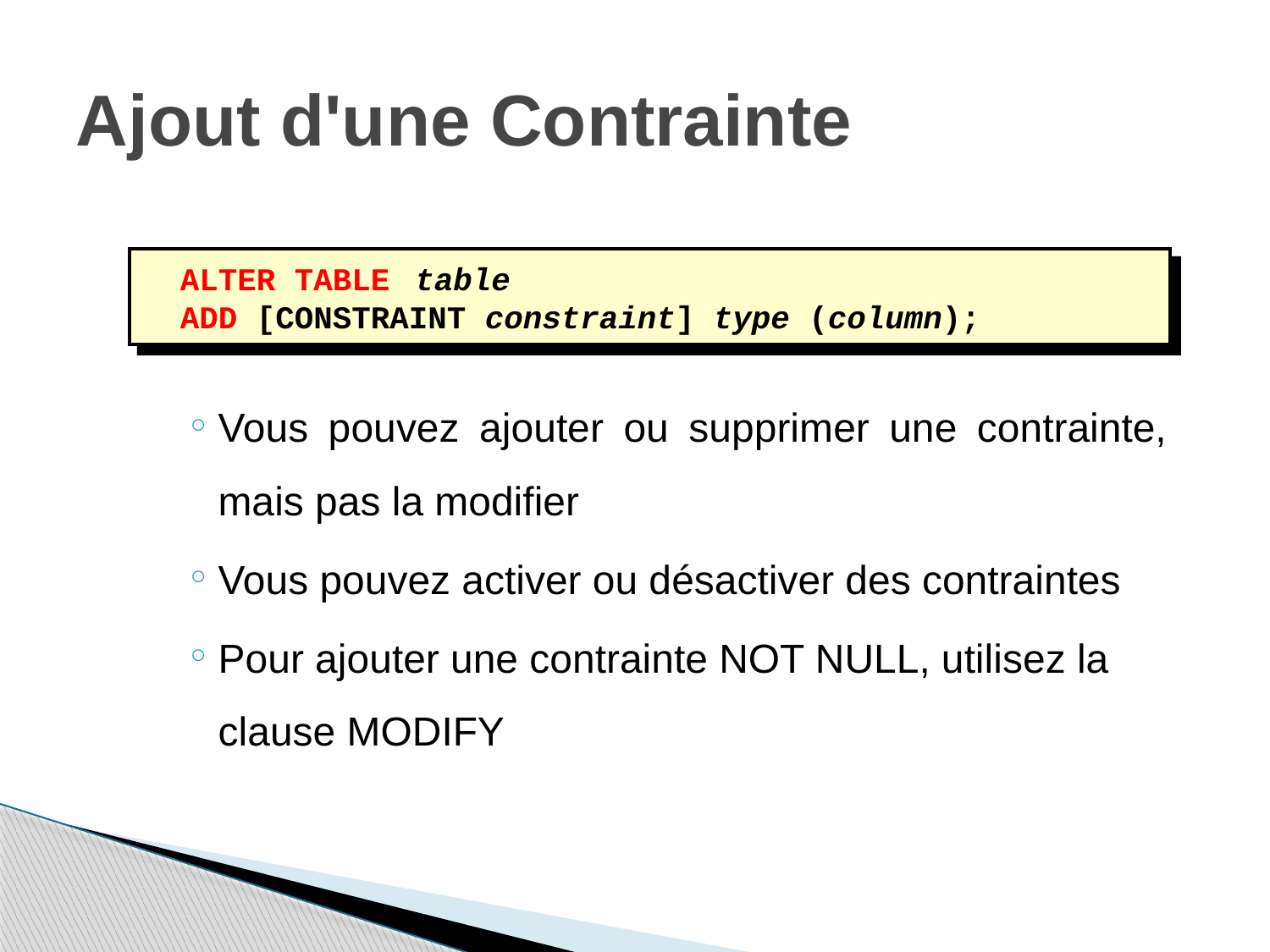

# Ajout d'une Contrainte
  ALTER TABLE	 table
  ADD [CONSTRAINT constraint] type (column);
Vous pouvez ajouter ou supprimer une contrainte, mais pas la modifier
Vous pouvez activer ou désactiver des contraintes
Pour ajouter une contrainte NOT NULL, utilisez la clause MODIFY